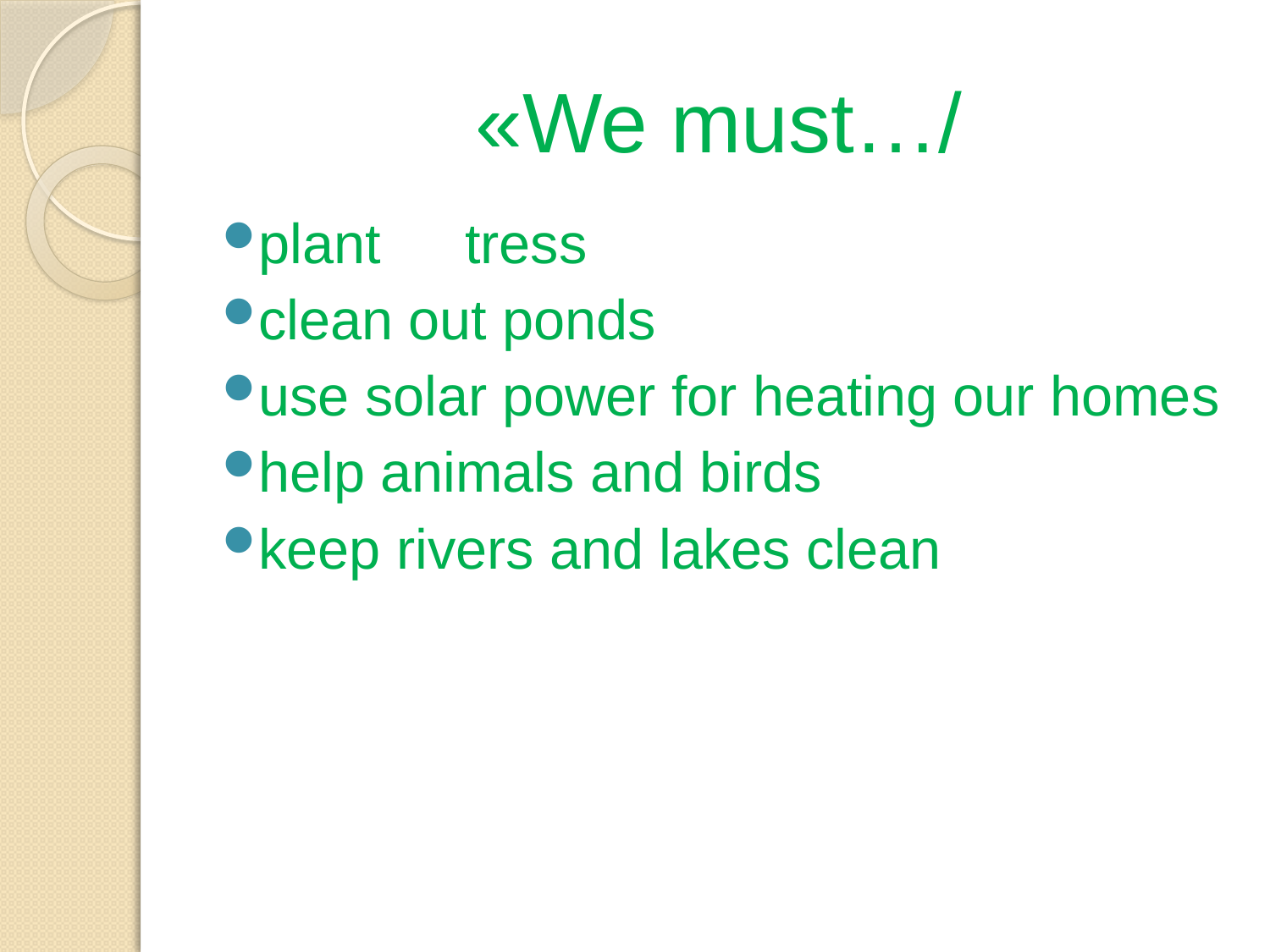

# «We must…/
plant	tress
clean out ponds
use solar power for heating our homes
help animals and birds
keep rivers and lakes clean